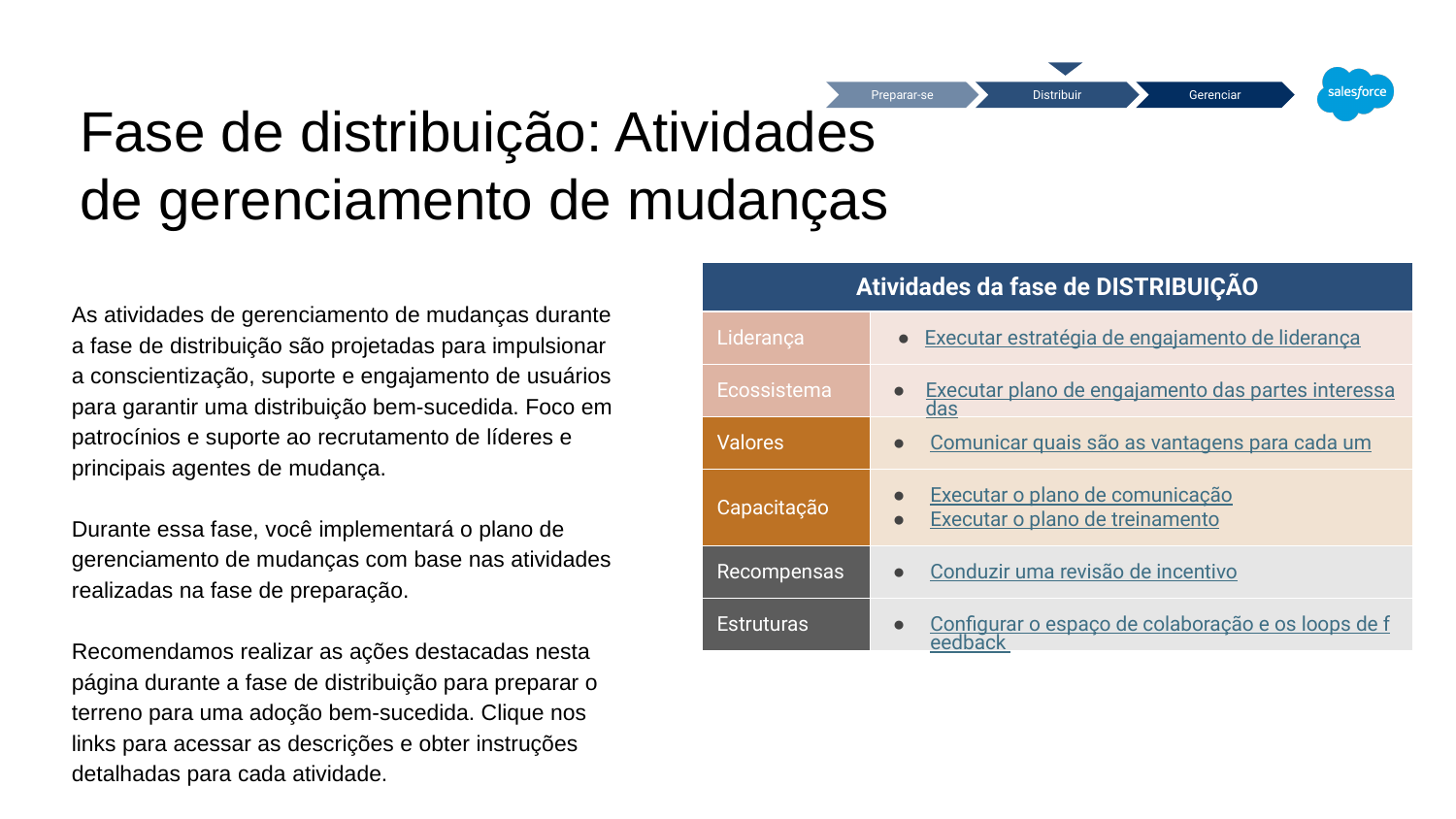

Fase de distribuição: Atividades de gerenciamento de mudanças
Preparar-se
Distribuir
Gerenciar
| Atividades da fase de DISTRIBUIÇÃO |  |
| --- | --- |
| Liderança | Executar estratégia de engajamento de liderança |
| Ecossistema | Executar plano de engajamento das partes interessadas |
| Valores | Comunicar quais são as vantagens para cada um |
| Capacitação | Executar o plano de comunicação Executar o plano de treinamento |
| Recompensas | Conduzir uma revisão de incentivo |
| Estruturas | Configurar o espaço de colaboração e os loops de feedback |
As atividades de gerenciamento de mudanças durante
a fase de distribuição são projetadas para impulsionar
a conscientização, suporte e engajamento de usuários para garantir uma distribuição bem-sucedida. Foco em patrocínios e suporte ao recrutamento de líderes e principais agentes de mudança.

Durante essa fase, você implementará o plano de gerenciamento de mudanças com base nas atividades realizadas na fase de preparação.

Recomendamos realizar as ações destacadas nesta página durante a fase de distribuição para preparar o terreno para uma adoção bem-sucedida. Clique nos links para acessar as descrições e obter instruções detalhadas para cada atividade.